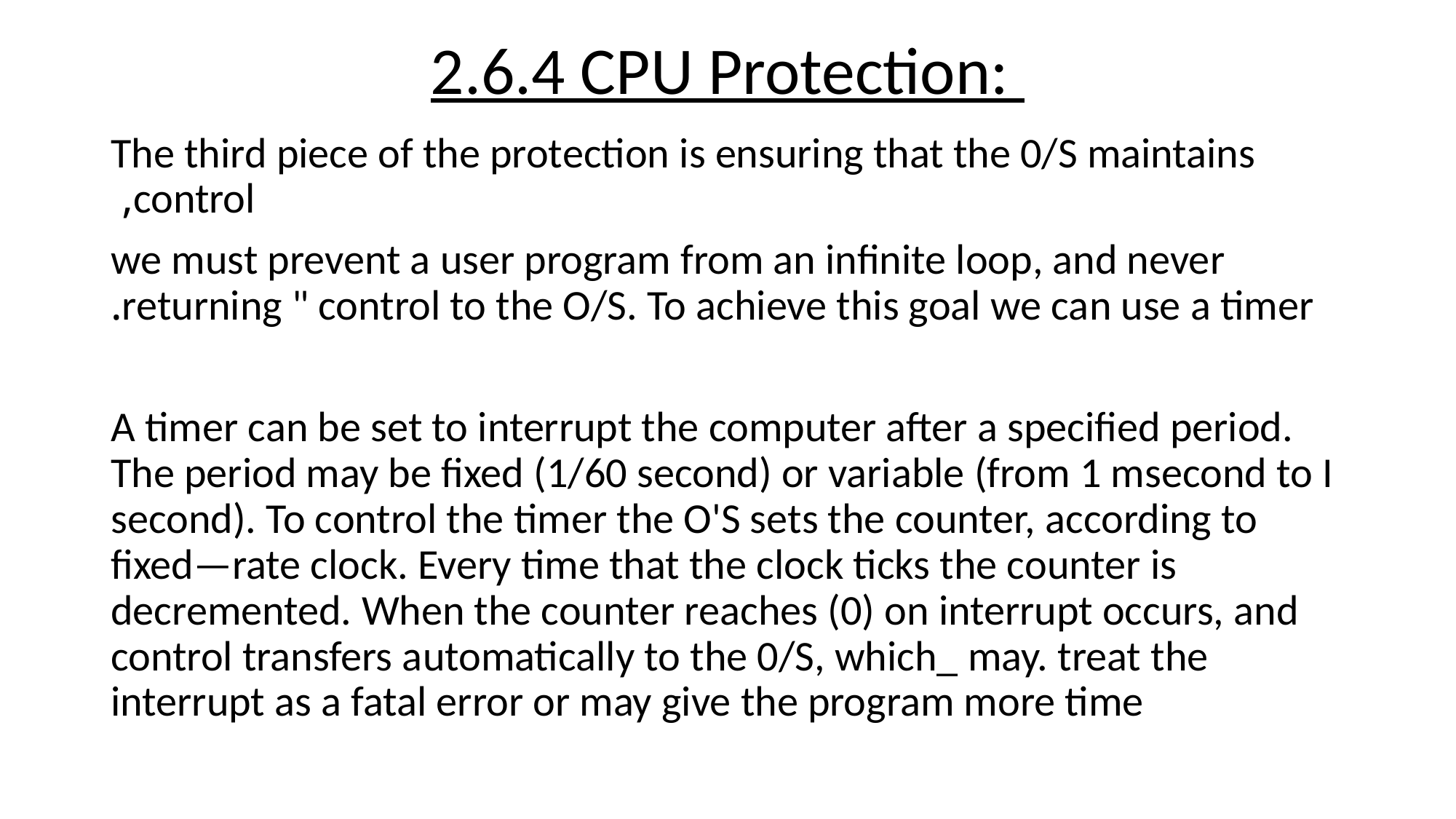

# 2.6.4 CPU Protection:

The third piece of the protection is ensuring that the 0/S maintains control,
we must prevent a user program from an infinite loop, and never returning " control to the O/S. To achieve this goal we can use a timer.

A timer can be set to interrupt the computer after a specified period. The period may be fixed (1/60 second) or variable (from 1 msecond to I second). To control the timer the O'S sets the counter, according to fixed—rate clock. Every time that the clock ticks the counter is decremented. When the counter reaches (0) on interrupt occurs, and control transfers automatically to the 0/S, which_ may. treat the interrupt as a fatal error or may give the program more time